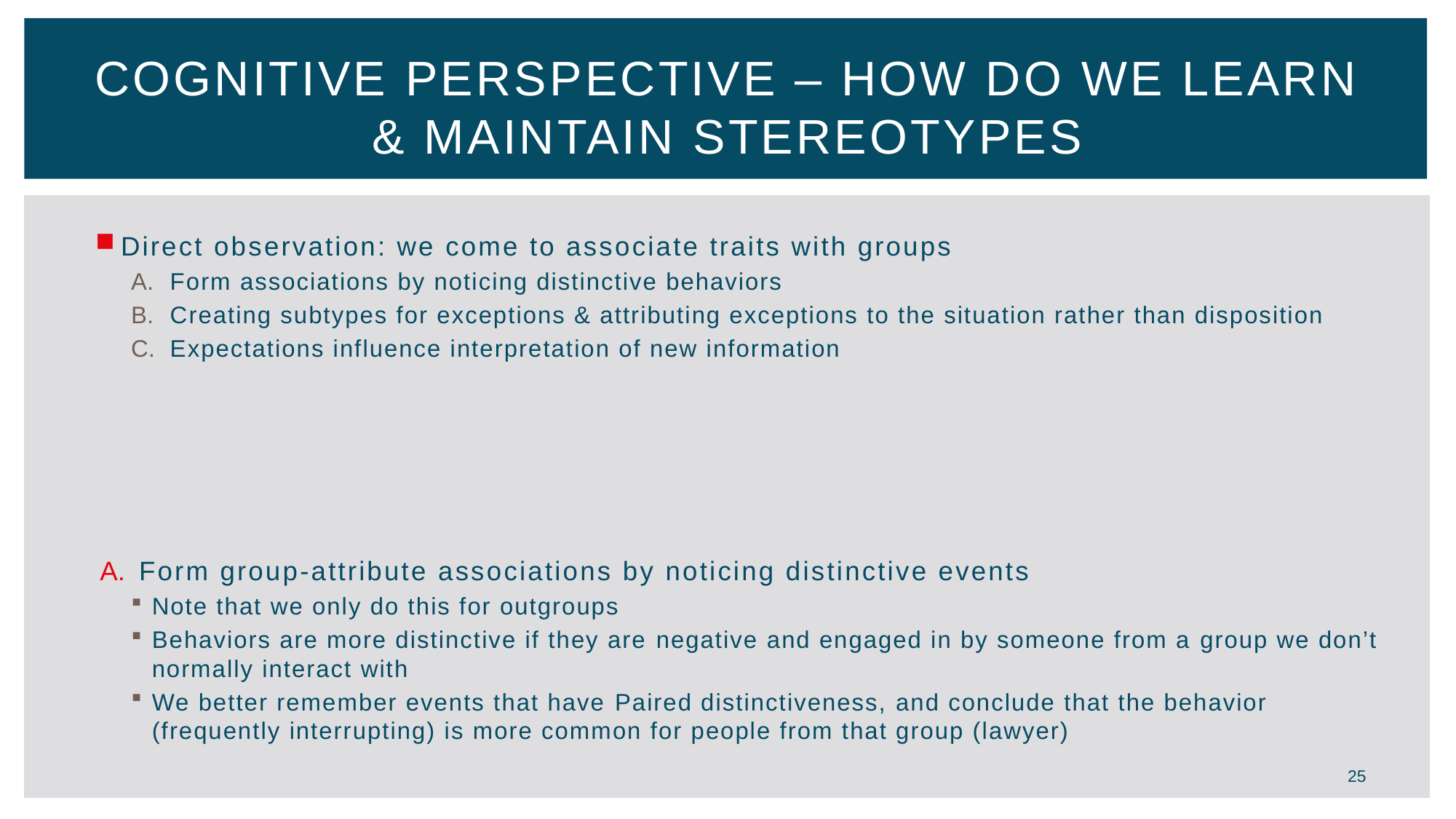

# Cognitive Perspective – How do we learn & maintain stereotypes

Direct observation: we come to associate traits with groups
Form associations by noticing distinctive behaviors
Creating subtypes for exceptions & attributing exceptions to the situation rather than disposition
Expectations influence interpretation of new information

Form group-attribute associations by noticing distinctive events
Note that we only do this for outgroups
Behaviors are more distinctive if they are negative and engaged in by someone from a group we don’t normally interact with
We better remember events that have Paired distinctiveness, and conclude that the behavior (frequently interrupting) is more common for people from that group (lawyer)

25